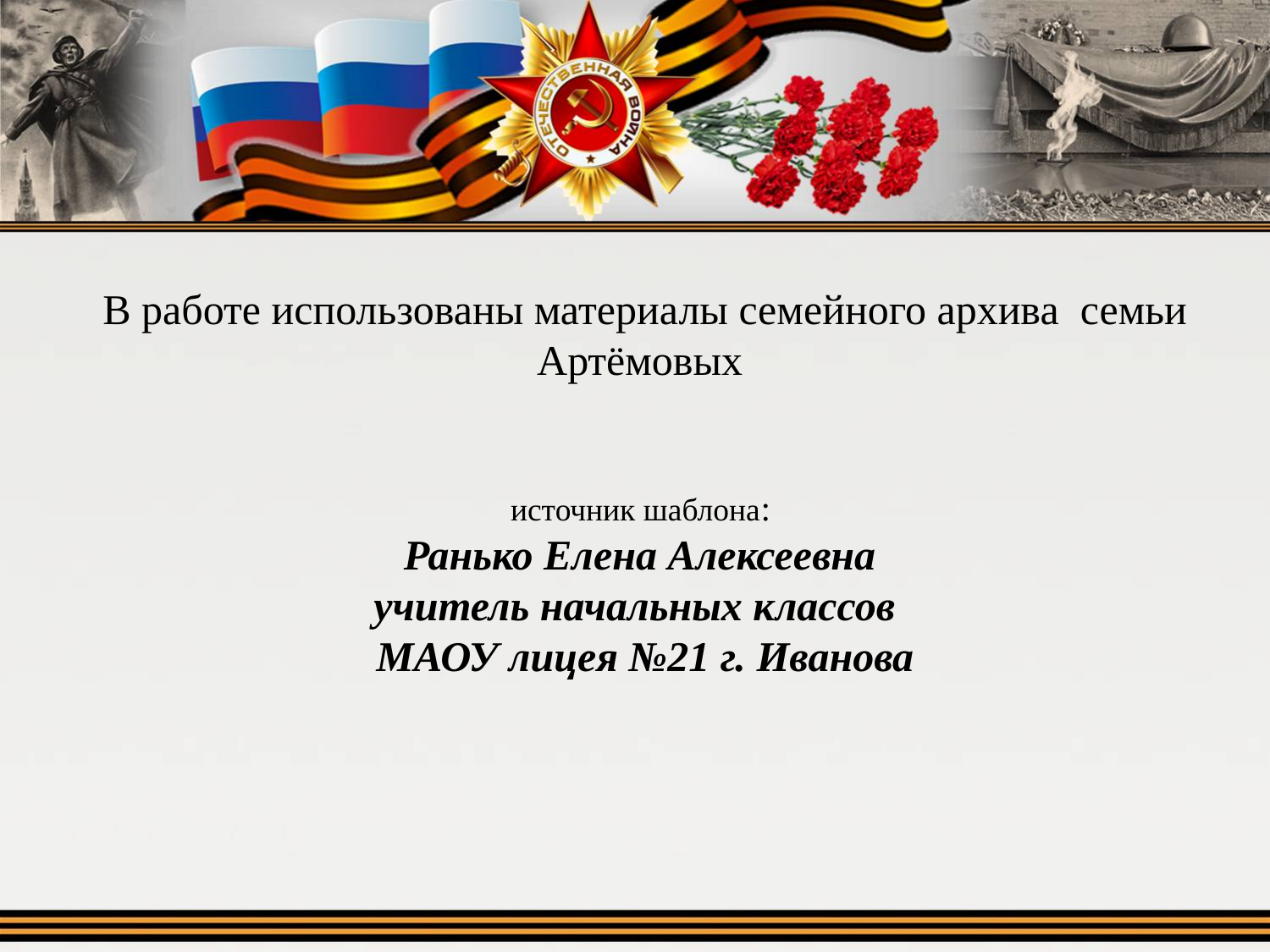

В работе использованы материалы семейного архива  семьи Артёмовых

источник шаблона:
Ранько Елена Алексеевна
учитель начальных классов
МАОУ лицея №21 г. Иванова